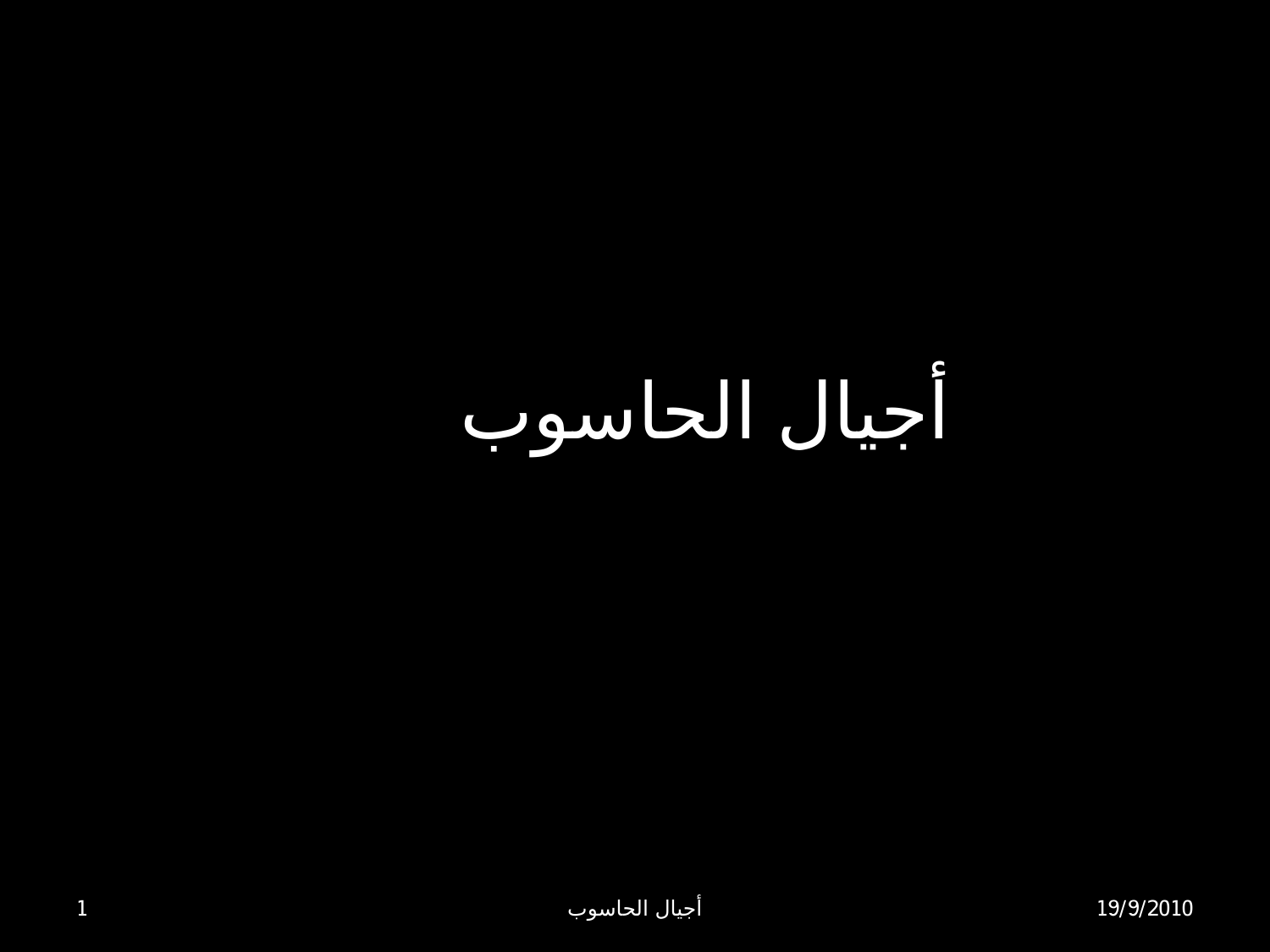

# أجيال الحاسوب
1
أجيال الحاسوب
19/9/2010